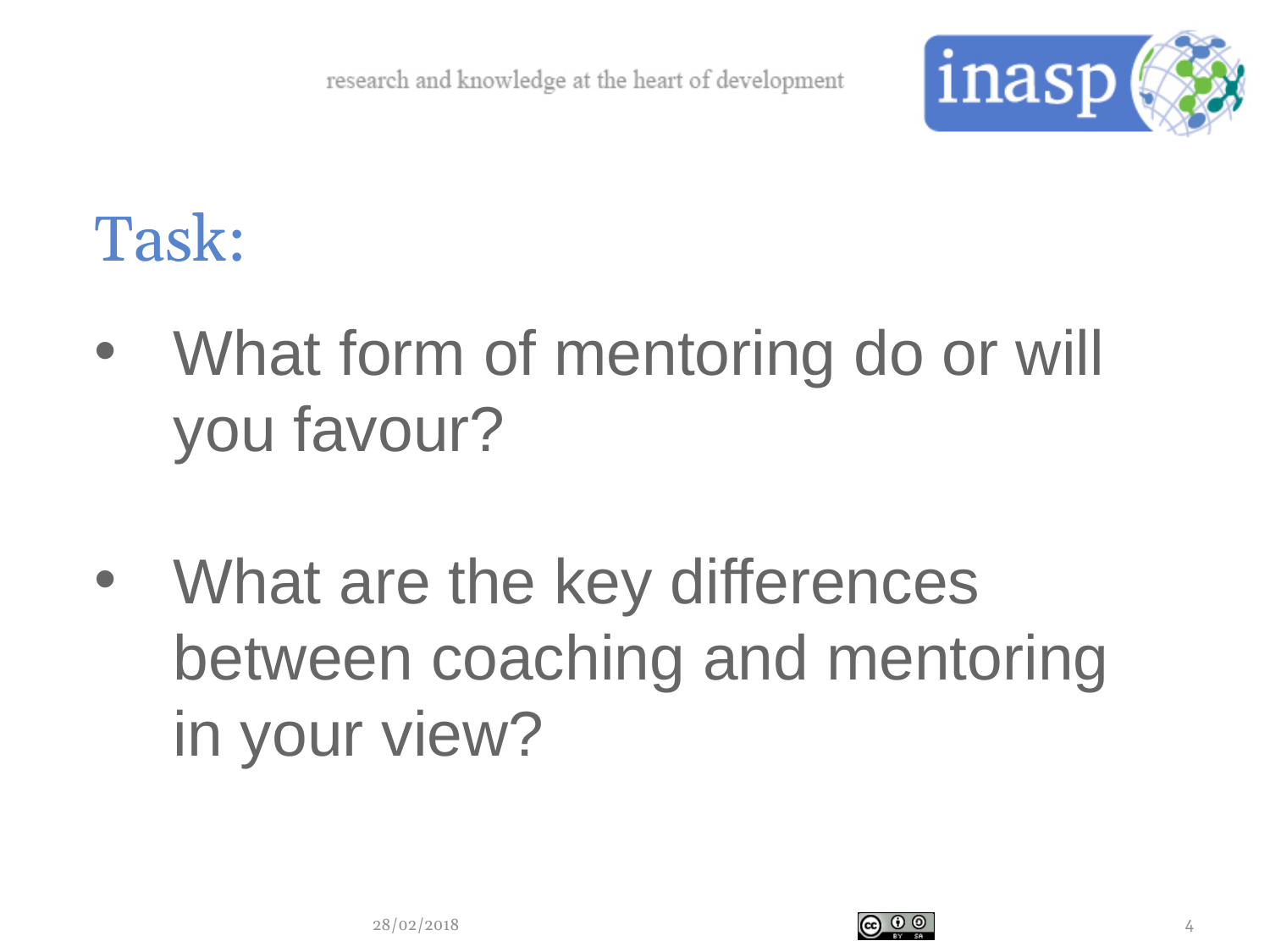

Task:

What form of mentoring do or will you favour?

What are the key differences between coaching and mentoring in your view?

28/02/2018

4